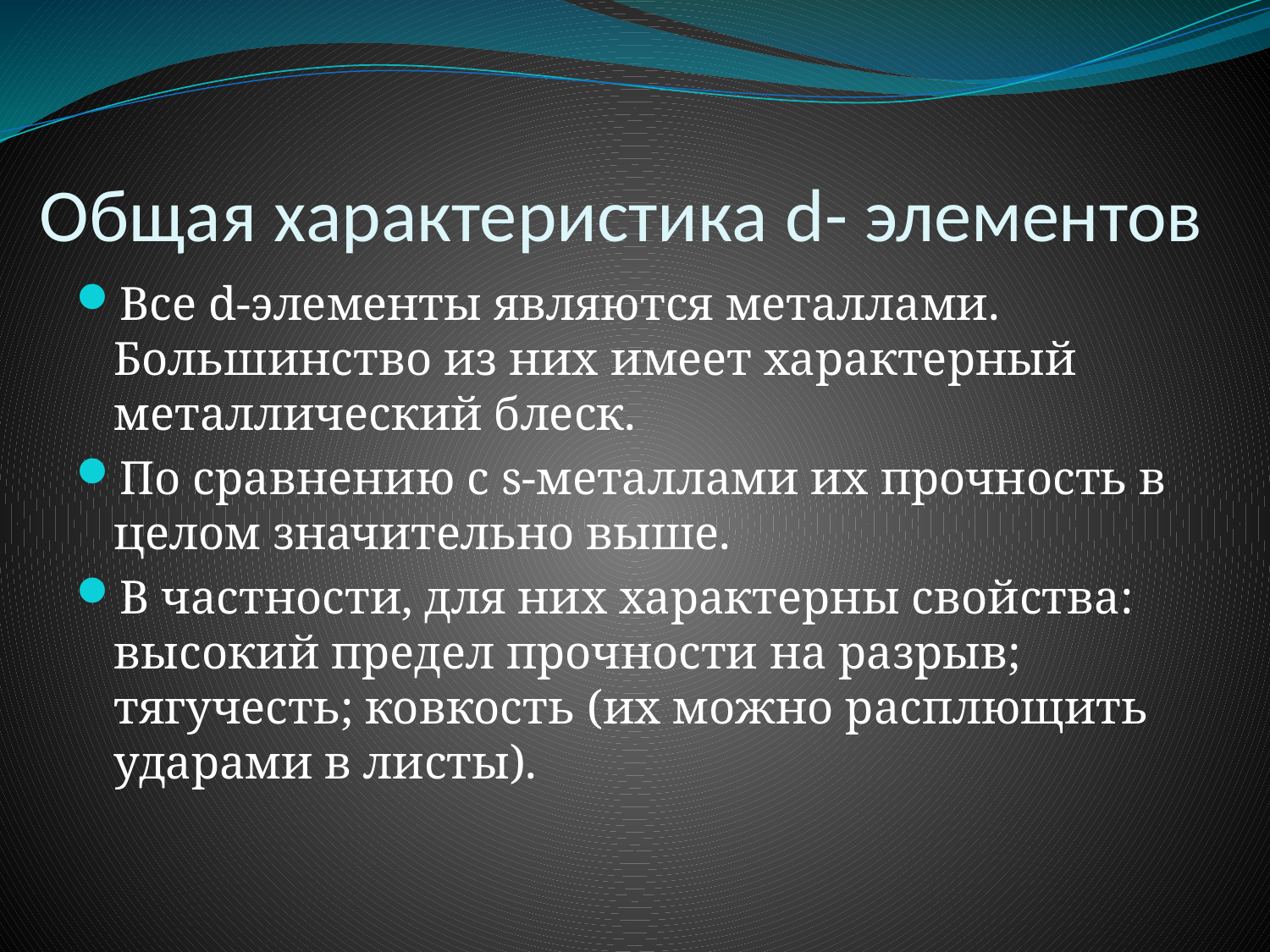

# Общая характеристика d- элементов
Все d-элементы являются металлами. Большинство из них имеет характерный металлический блеск.
По сравнению с s-металлами их прочность в целом значительно выше.
В частности, для них характерны свойства: высокий предел прочности на разрыв; тягучесть; ковкость (их можно расплющить ударами в листы).